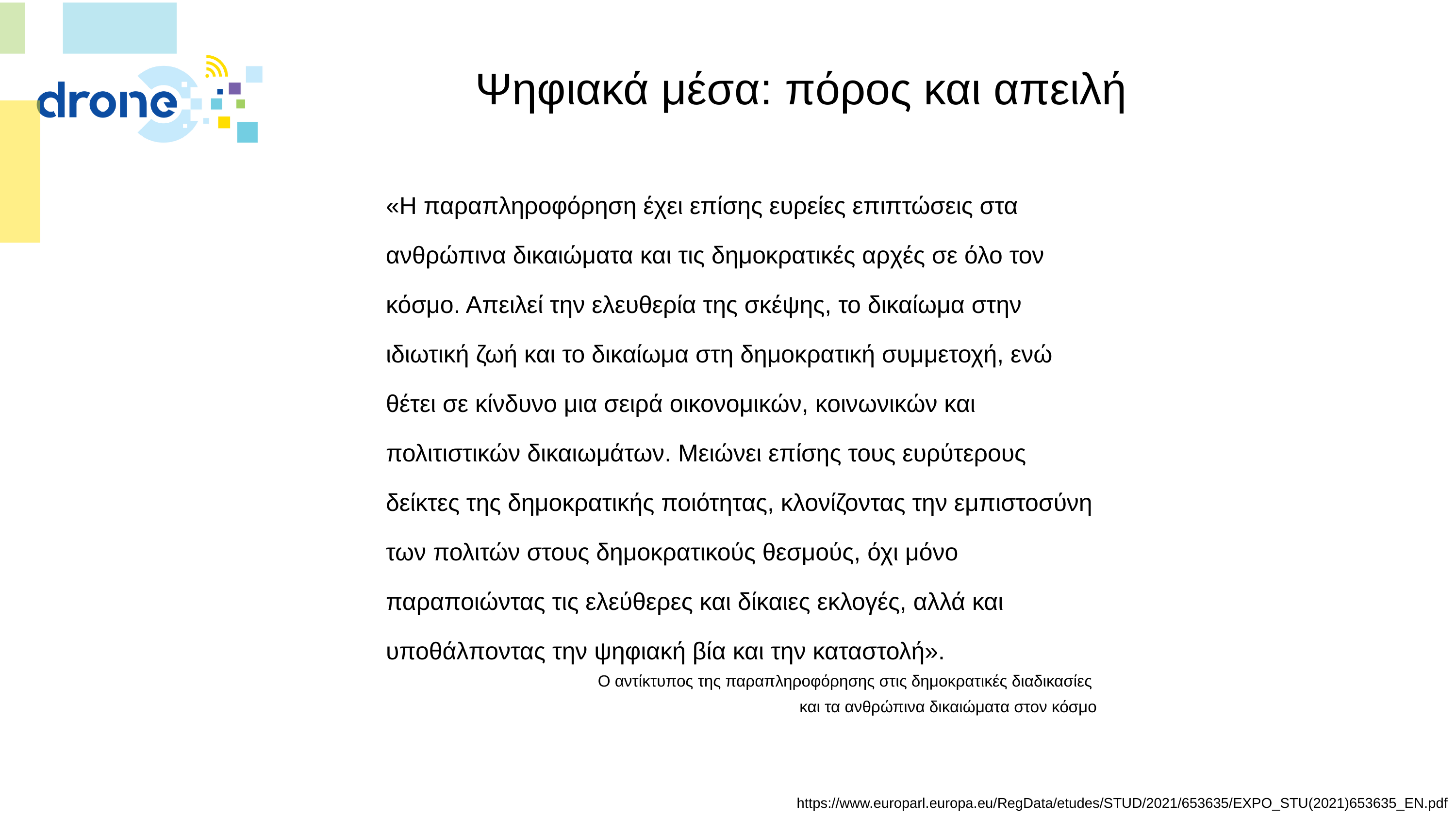

# Ψηφιακά μέσα: πόρος και απειλή

«Η παραπληροφόρηση έχει επίσης ευρείες επιπτώσεις στα ανθρώπινα δικαιώματα και τις δημοκρατικές αρχές σε όλο τον κόσμο. Απειλεί την ελευθερία της σκέψης, το δικαίωμα στην ιδιωτική ζωή και το δικαίωμα στη δημοκρατική συμμετοχή, ενώ θέτει σε κίνδυνο μια σειρά οικονομικών, κοινωνικών και πολιτιστικών δικαιωμάτων. Μειώνει επίσης τους ευρύτερους δείκτες της δημοκρατικής ποιότητας, κλονίζοντας την εμπιστοσύνη των πολιτών στους δημοκρατικούς θεσμούς, όχι μόνο παραποιώντας τις ελεύθερες και δίκαιες εκλογές, αλλά και υποθάλποντας την ψηφιακή βία και την καταστολή».
Ο αντίκτυπος της παραπληροφόρησης στις δημοκρατικές διαδικασίες
και τα ανθρώπινα δικαιώματα στον κόσμο

https://www.europarl.europa.eu/RegData/etudes/STUD/2021/653635/EXPO_STU(2021)653635_EN.pdf